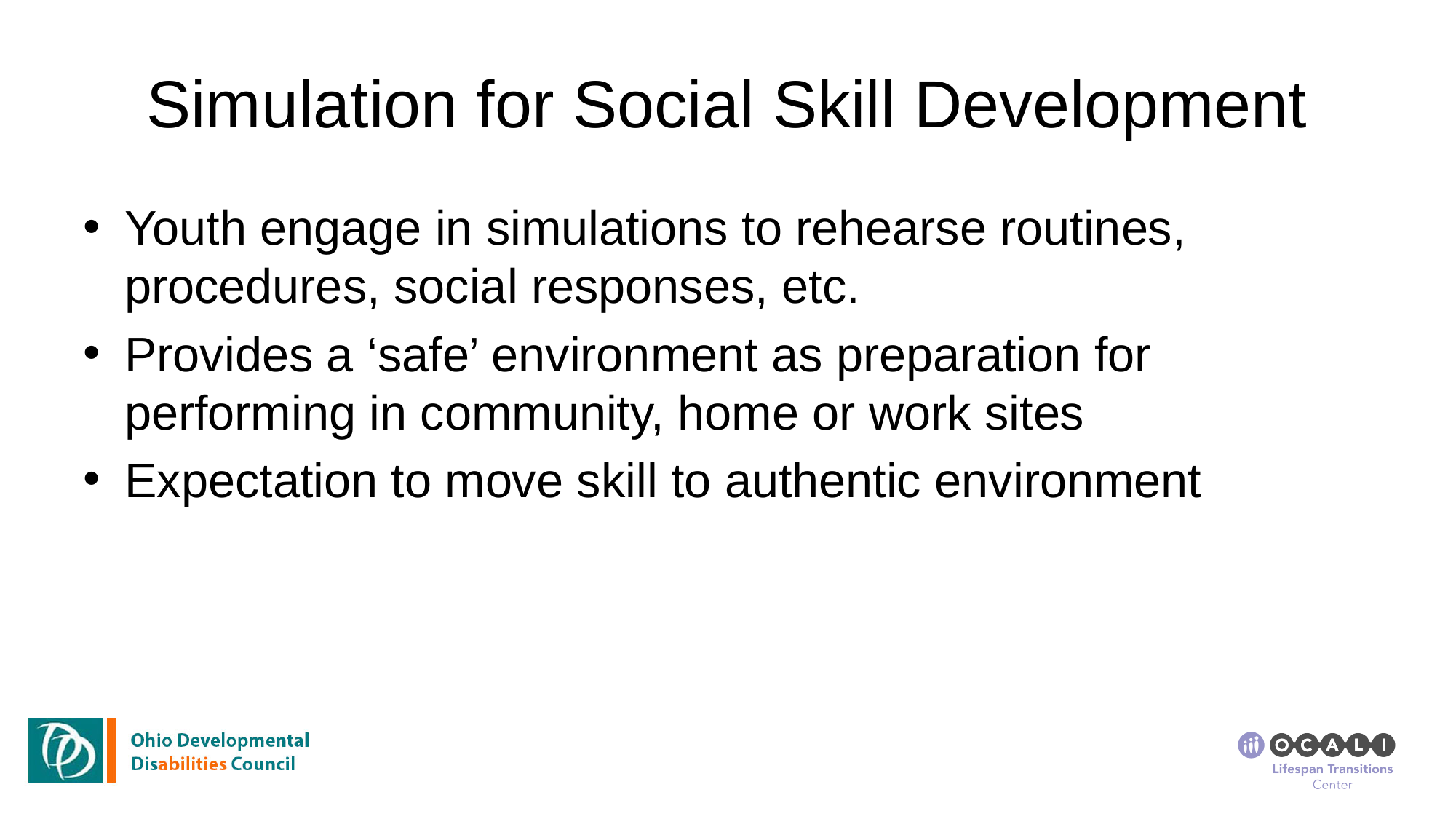

# Simulation for Social Skill Development
Youth engage in simulations to rehearse routines, procedures, social responses, etc.
Provides a ‘safe’ environment as preparation for performing in community, home or work sites
Expectation to move skill to authentic environment